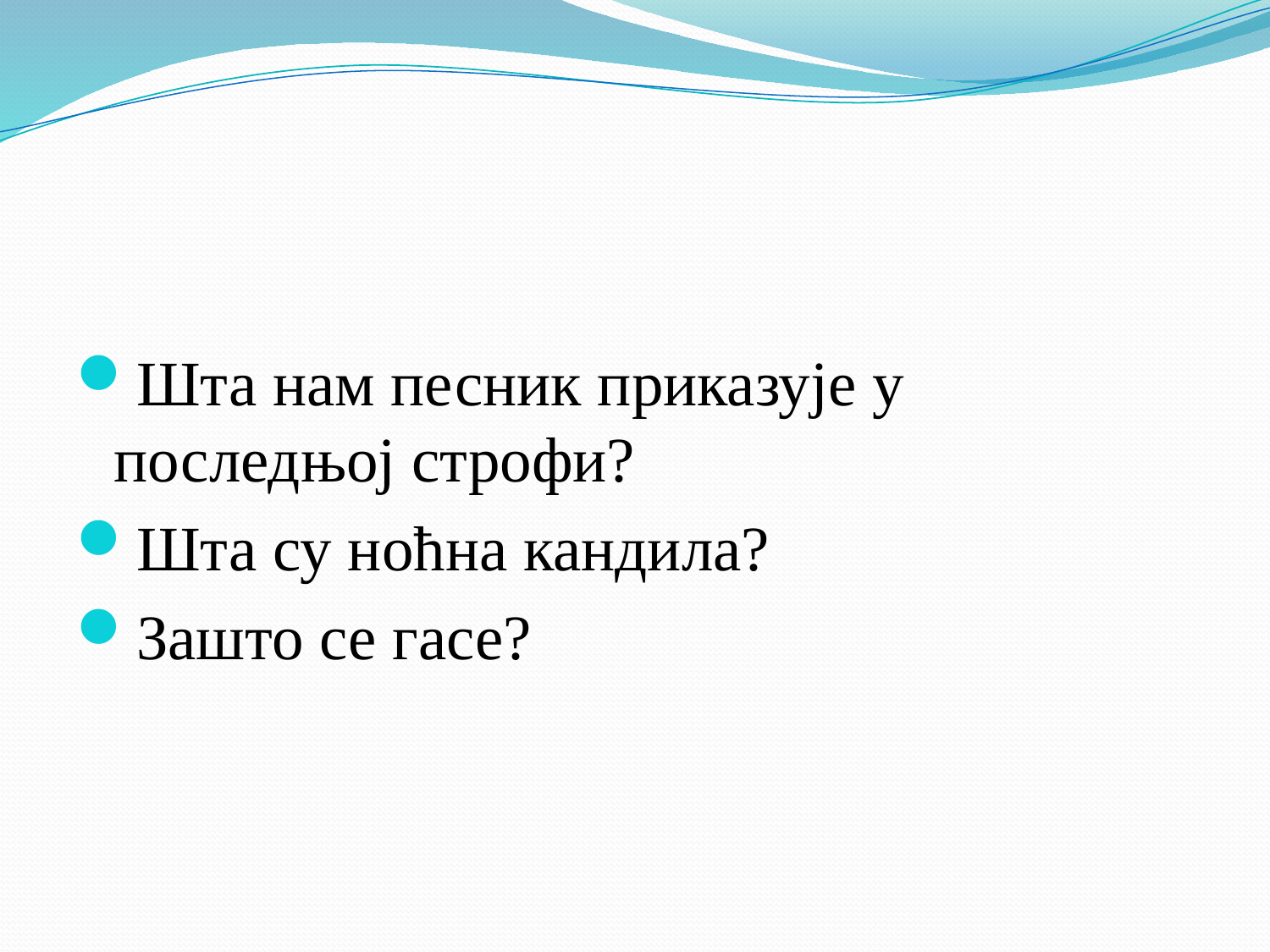

#

Шта нам песник приказује у последњој строфи?
Шта су ноћна кандила?
Зашто се гасе?